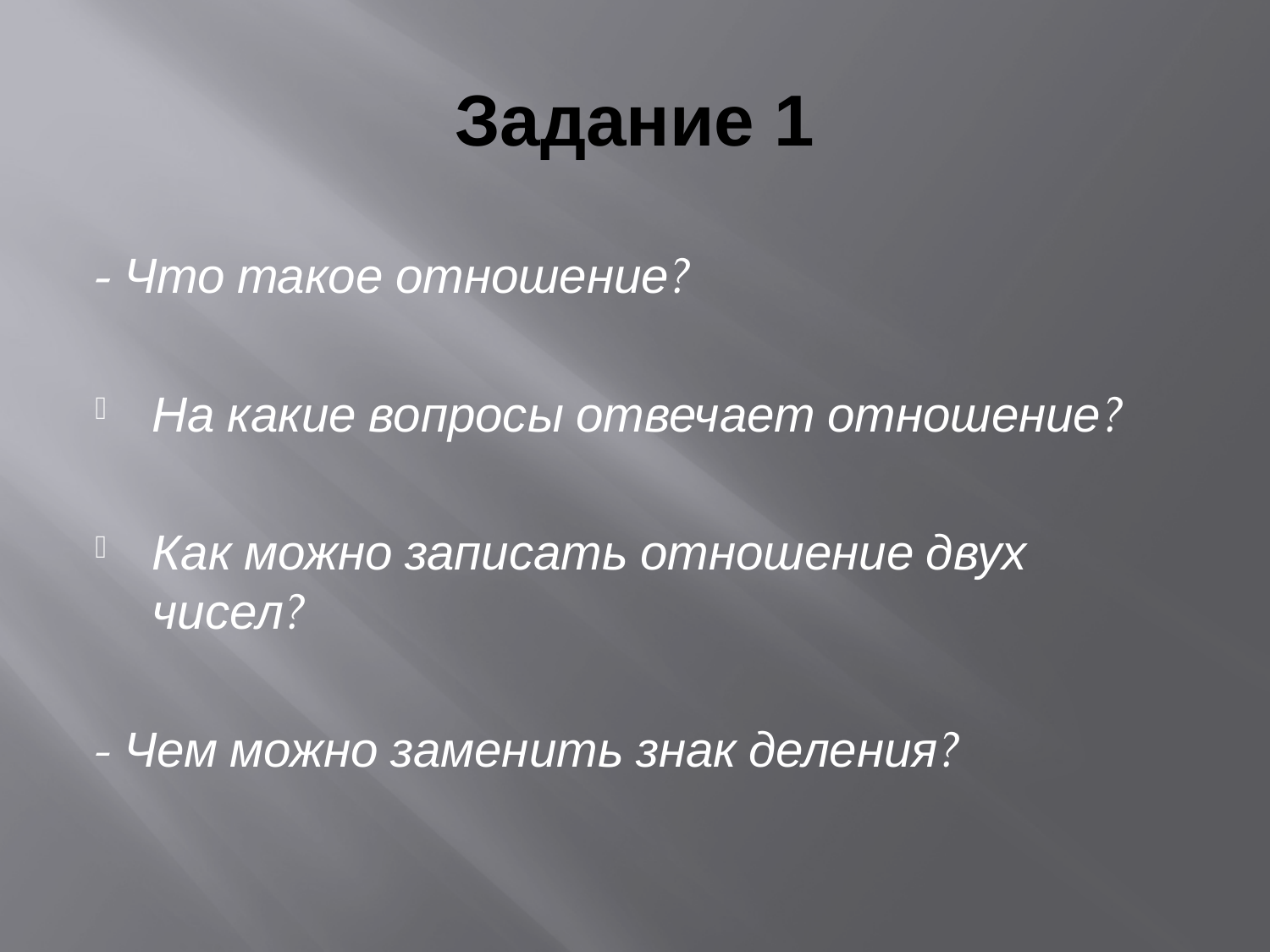

# Задание 1
- Что такое отношение?

На какие вопросы отвечает отношение?

Как можно записать отношение двух чисел?

- Чем можно заменить знак деления?